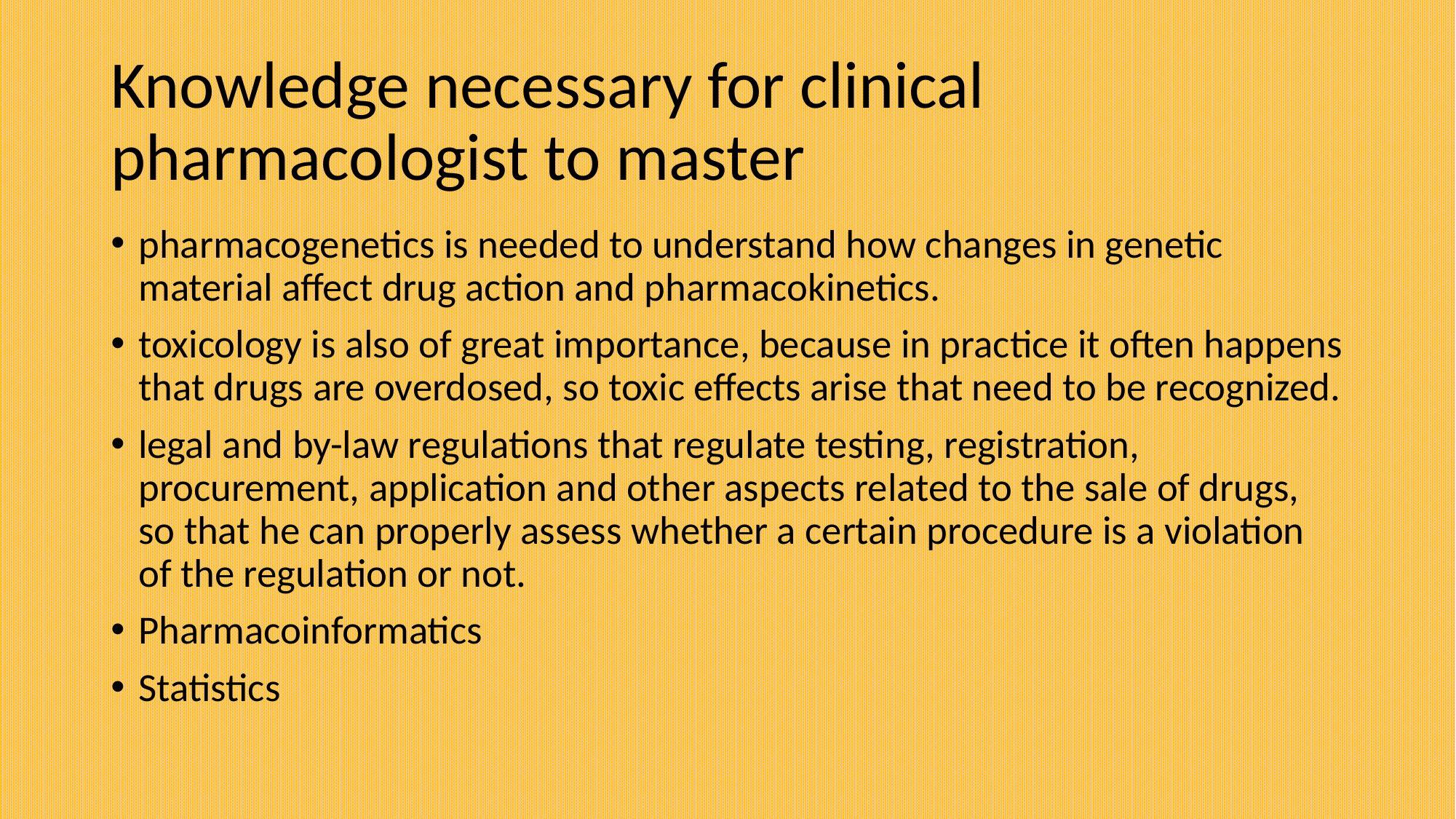

# Knowledge necessary for clinical pharmacologist to master
pharmacogenetics is needed to understand how changes in genetic material affect drug action and pharmacokinetics.
toxicology is also of great importance, because in practice it often happens that drugs are overdosed, so toxic effects arise that need to be recognized.
legal and by-law regulations that regulate testing, registration, procurement, application and other aspects related to the sale of drugs, so that he can properly assess whether a certain procedure is a violation of the regulation or not.
Pharmacoinformatics
Statistics